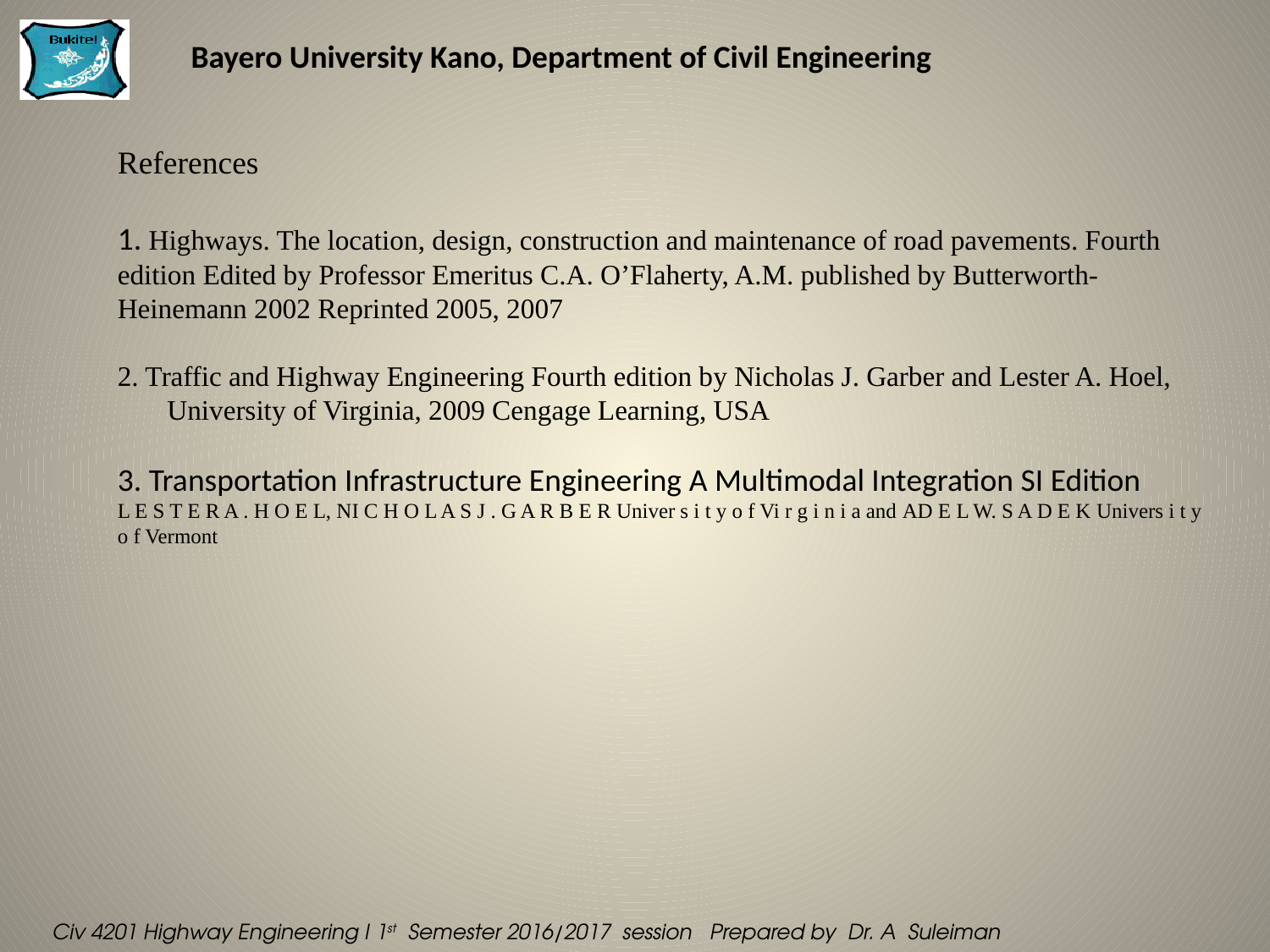

References

1. Highways. The location, design, construction and maintenance of road pavements. Fourth edition Edited by Professor Emeritus C.A. O’Flaherty, A.M. published by Butterworth-Heinemann 2002 Reprinted 2005, 2007

2. Traffic and Highway Engineering Fourth edition by Nicholas J. Garber and Lester A. Hoel, University of Virginia, 2009 Cengage Learning, USA

3. Transportation Infrastructure Engineering A Multimodal Integration SI Edition
L E S T E R A . H O E L, NI C H O L A S J . G A R B E R Univer s i t y o f Vi r g i n i a and AD E L W. S A D E K Univers i t y o f Vermont